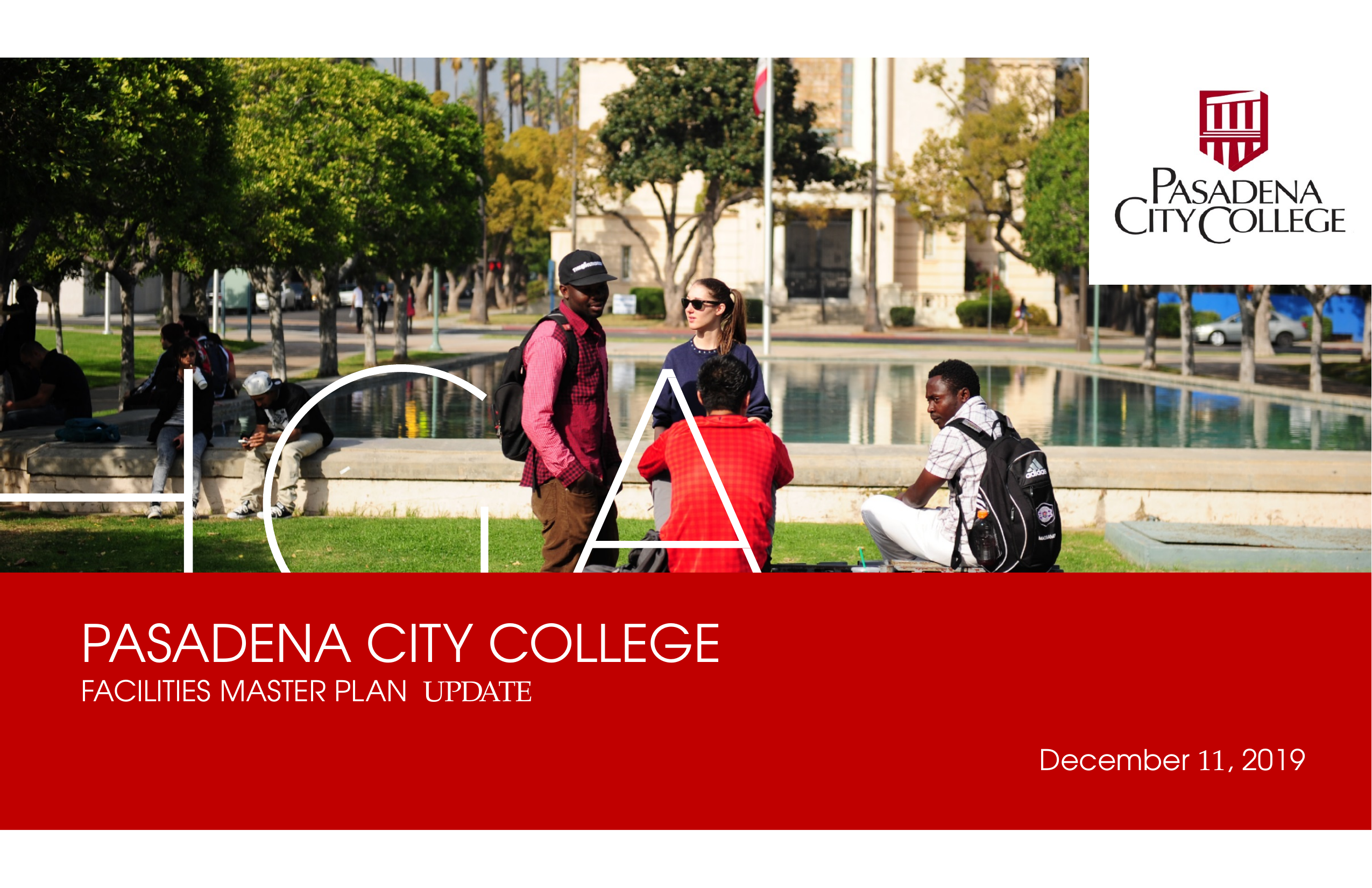

PASADENA CITY COLLEGE
FACILITIES MASTER PLAN	UPDATE
December 11, 2019